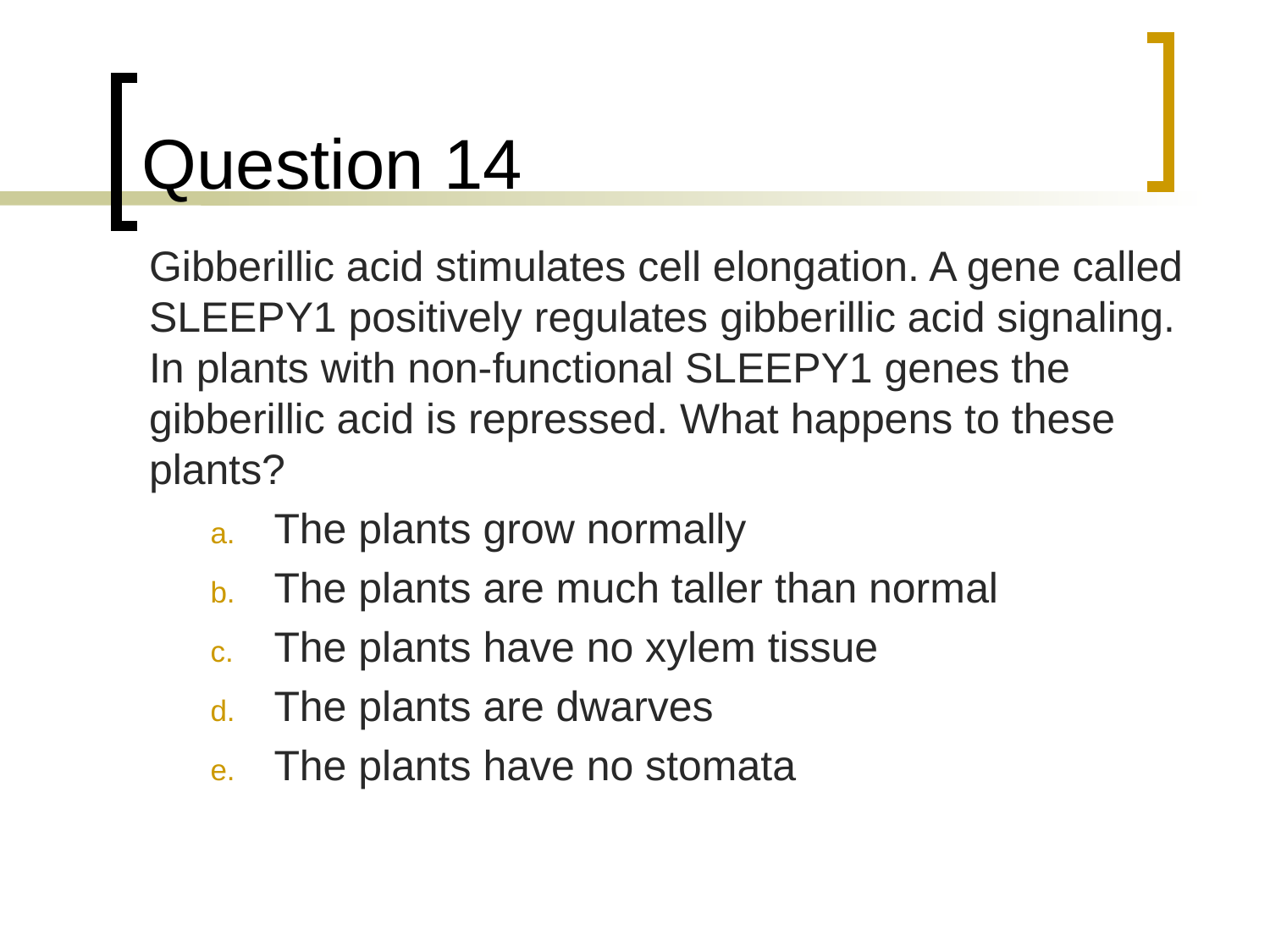

# Question 14
	Gibberillic acid stimulates cell elongation. A gene called SLEEPY1 positively regulates gibberillic acid signaling. In plants with non-functional SLEEPY1 genes the gibberillic acid is repressed. What happens to these plants?
The plants grow normally
The plants are much taller than normal
The plants have no xylem tissue
The plants are dwarves
The plants have no stomata